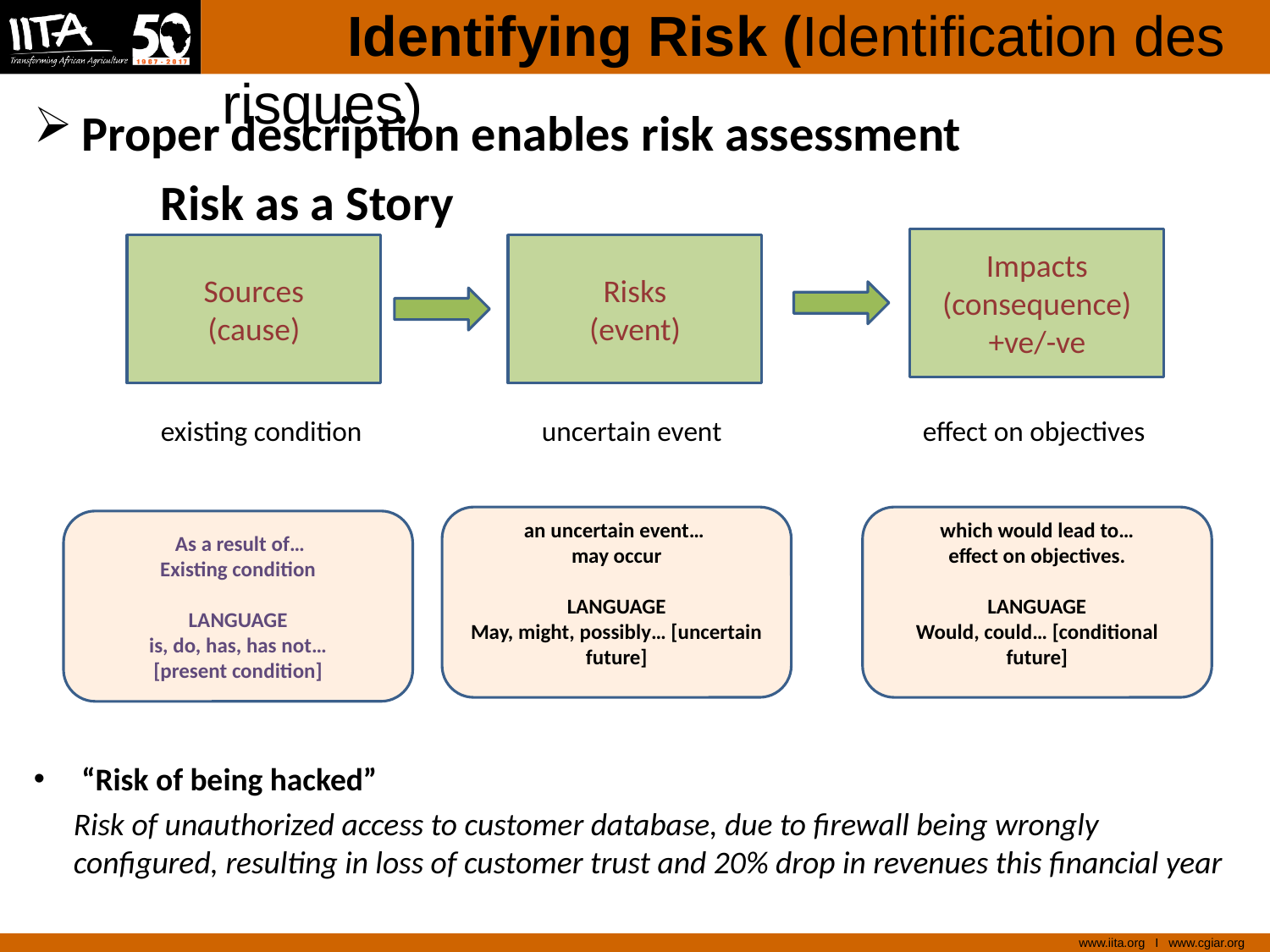

# Identifying Risk (Identification des risques)
Proper description enables risk assessment
	Risk as a Story

	existing condition		uncertain event		effect on objectives

“Risk of being hacked”
Risk of unauthorized access to customer database, due to firewall being wrongly configured, resulting in loss of customer trust and 20% drop in revenues this financial year

Impacts
(consequence)
+ve/-ve
Sources
(cause)
Risks
(event)

an uncertain event…
may occur

LANGUAGE
May, might, possibly… [uncertain future]

which would lead to…
effect on objectives.

LANGUAGE
Would, could… [conditional future]

 As a result of…
Existing condition

LANGUAGE
is, do, has, has not…
[present condition]